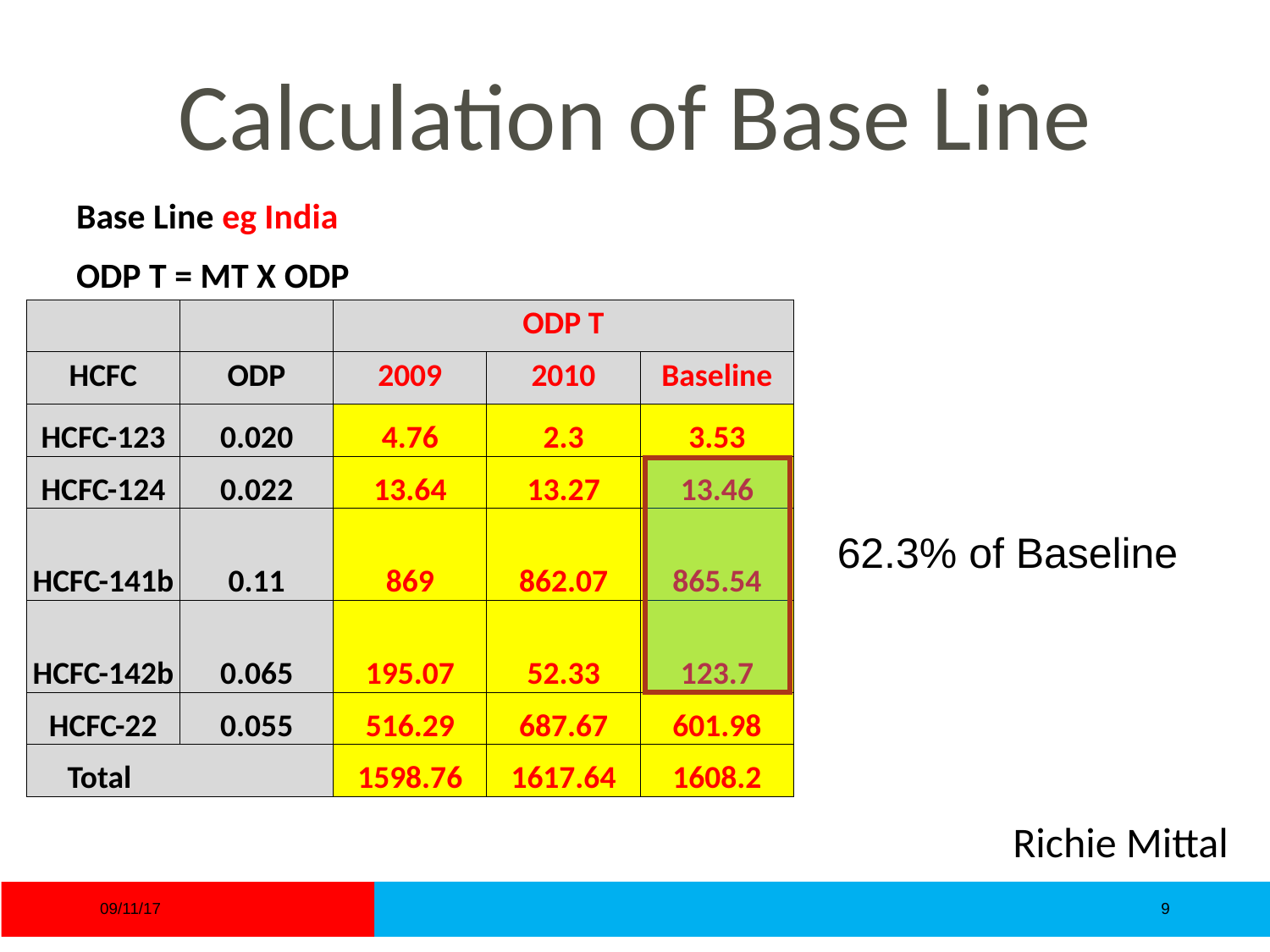

# Calculation of Base Line
Base Line eg India
ODP T = MT X ODP
|  |  | ODP T |  |  |
| --- | --- | --- | --- | --- |
| HCFC | ODP | 2009 | 2010 | Baseline |
| HCFC-123 | 0.020 | 4.76 | 2.3 | 3.53 |
| HCFC-124 | 0.022 | 13.64 | 13.27 | 13.46 |
| HCFC-141b | 0.11 | 869 | 862.07 | 865.54 |
| HCFC-142b | 0.065 | 195.07 | 52.33 | 123.7 |
| HCFC-22 | 0.055 | 516.29 | 687.67 | 601.98 |
| Total |  | 1598.76 | 1617.64 | 1608.2 |

62.3% of Baseline
Richie Mittal
09/11/17
9